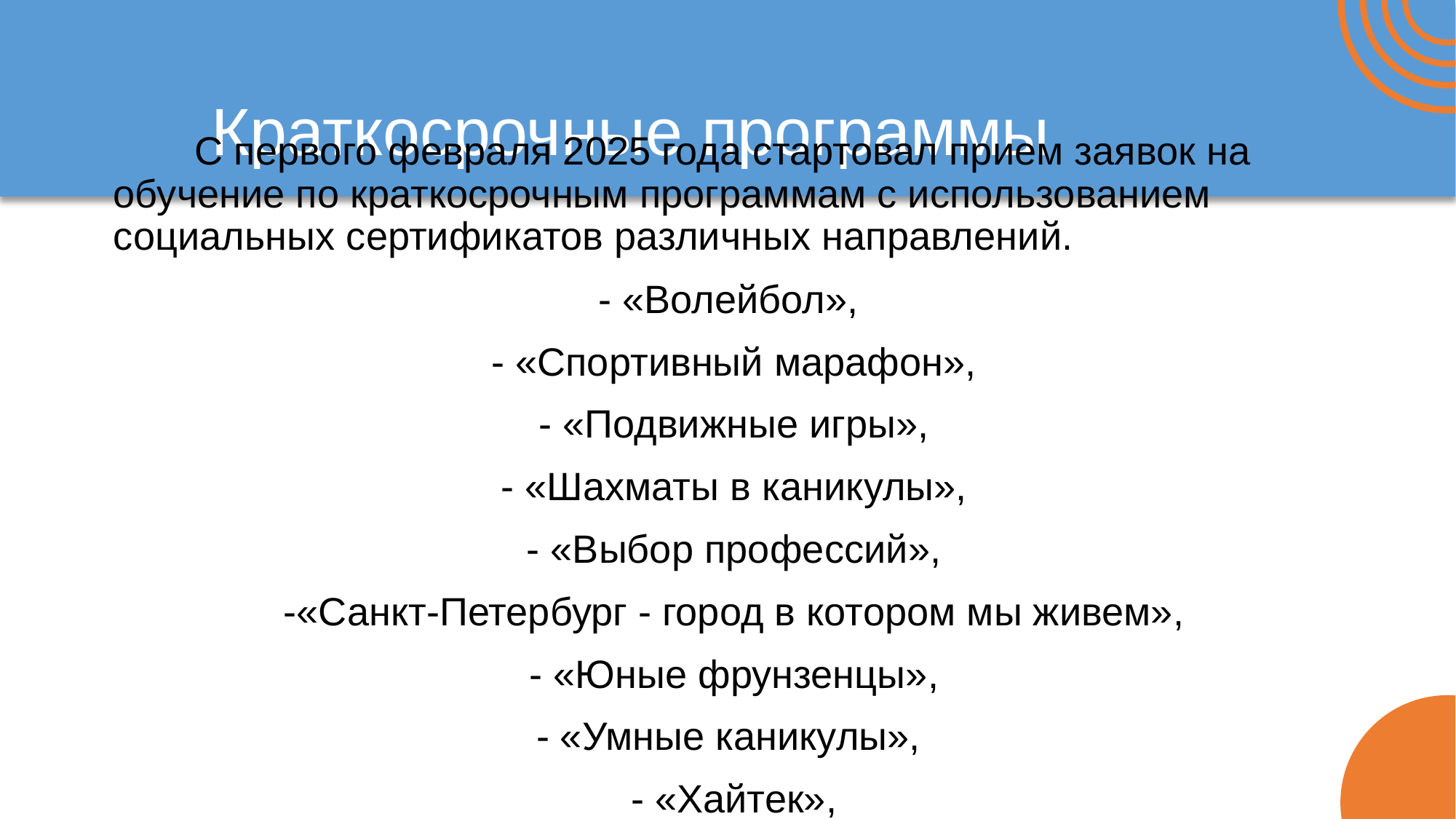

# Краткосрочные программы
        С первого февраля 2025 года стартовал прием заявок на обучение по краткосрочным программам с использованием социальных сертификатов различных направлений.
- «Волейбол»,
- «Спортивный марафон»,
- «Подвижные игры»,
- «Шахматы в каникулы»,
- «Выбор профессий»,
-«Санкт-Петербург - город в котором мы живем»,
- «Юные фрунзенцы»,
- «Умные каникулы»,
- «Хайтек»,
- «Текстильные украшения»